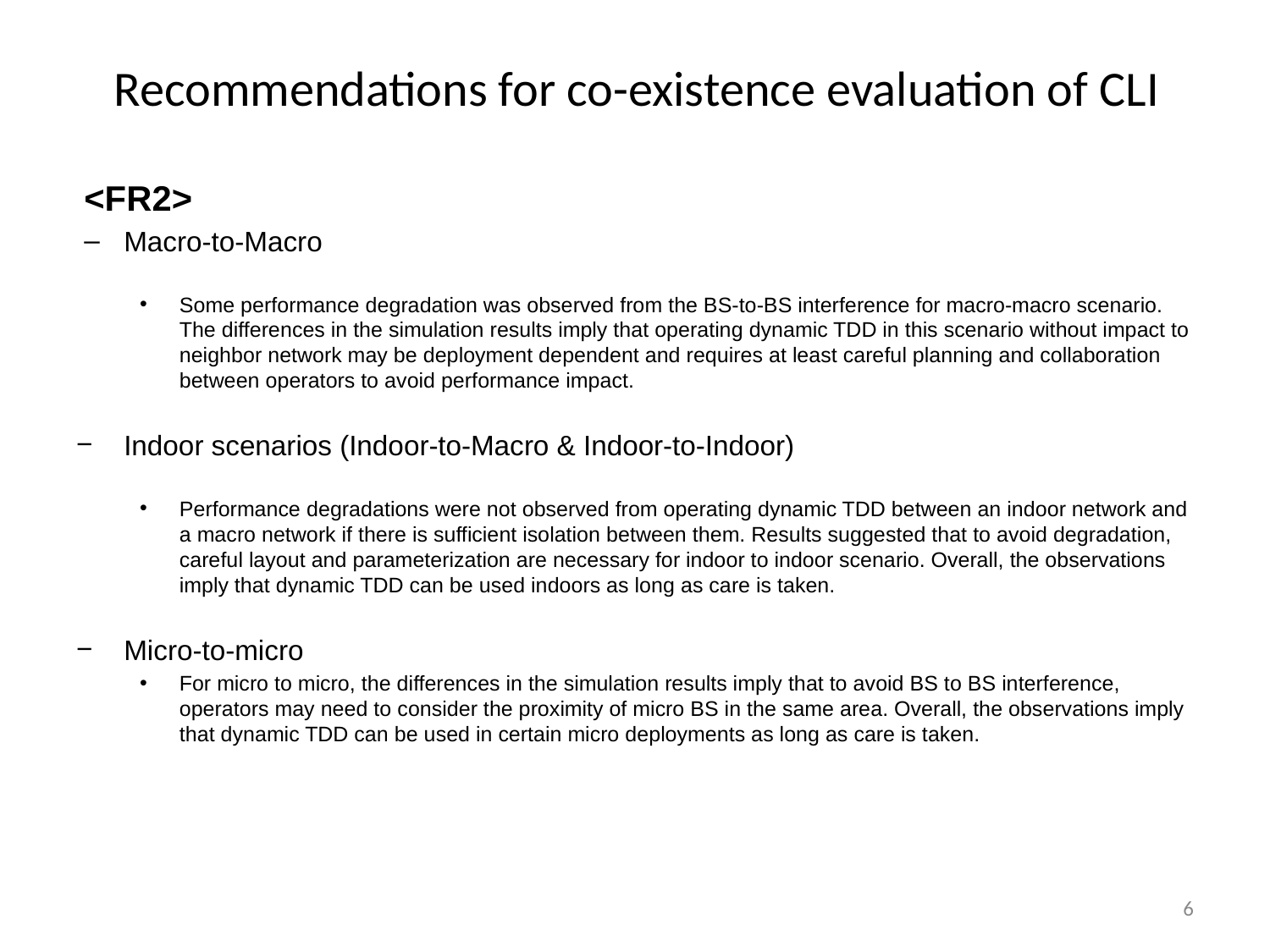

# Recommendations for co-existence evaluation of CLI
<FR2>
Macro-to-Macro

Some performance degradation was observed from the BS-to-BS interference for macro-macro scenario. The differences in the simulation results imply that operating dynamic TDD in this scenario without impact to neighbor network may be deployment dependent and requires at least careful planning and collaboration between operators to avoid performance impact.

Indoor scenarios (Indoor-to-Macro & Indoor-to-Indoor)

Performance degradations were not observed from operating dynamic TDD between an indoor network and a macro network if there is sufficient isolation between them. Results suggested that to avoid degradation, careful layout and parameterization are necessary for indoor to indoor scenario. Overall, the observations imply that dynamic TDD can be used indoors as long as care is taken.

Micro-to-micro
For micro to micro, the differences in the simulation results imply that to avoid BS to BS interference, operators may need to consider the proximity of micro BS in the same area. Overall, the observations imply that dynamic TDD can be used in certain micro deployments as long as care is taken.

6